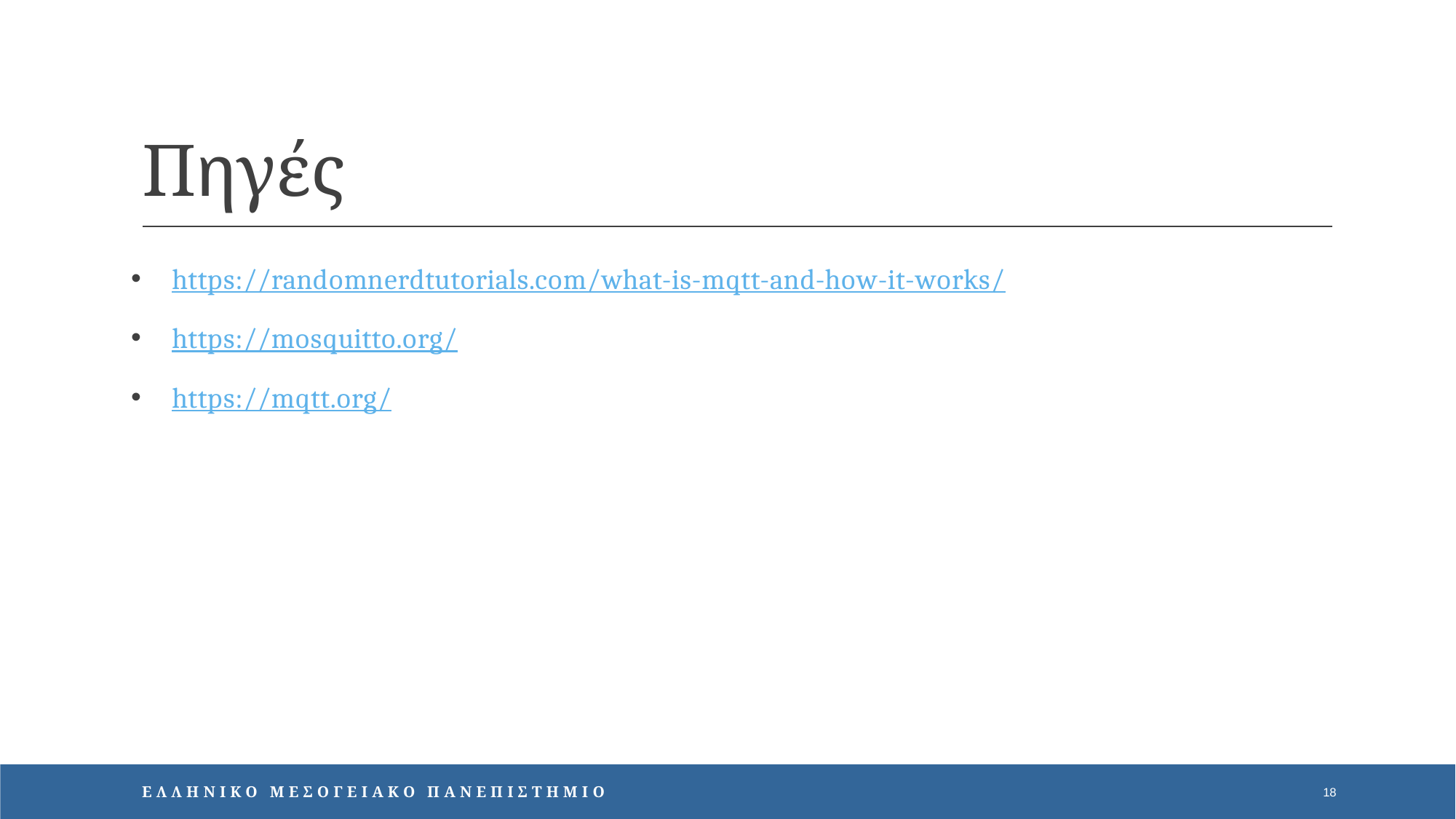

Πηγές
https://randomnerdtutorials.com/what-is-mqtt-and-how-it-works/
https://mosquitto.org/
https://mqtt.org/

ΕΛΛΗΝΙΚΟ ΜΕΣΟΓΕΙΑΚΟ ΠΑΝΕΠΙΣΤΗΜΙΟ
18